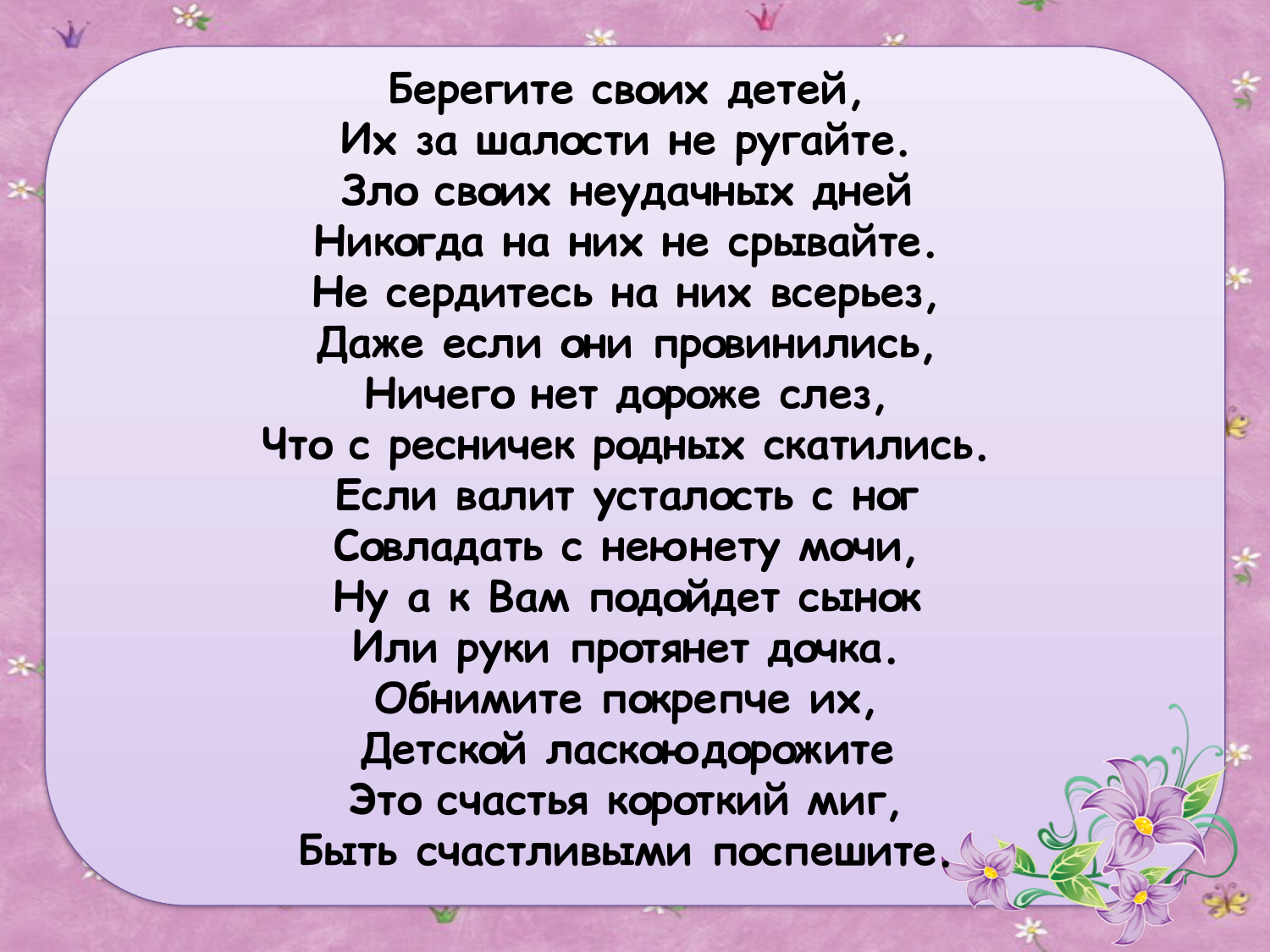

# Берегите своих детей,  Их за шалости не ругайте.  Зло своих неудачных дней  Никогда на них не срывайте.  Не сердитесь на них всерьез,  Даже если они провинились,  Ничего нет дороже слез,  Что с ресничек родных скатились.  Если валит усталость с ног  Совладать с нею нету мочи,  Ну а к Вам подойдет сынок  Или руки протянет дочка.  Обнимите покрепче их,  Детской ласкою дорожите  Это счастья короткий миг,  Быть счастливыми поспешите.